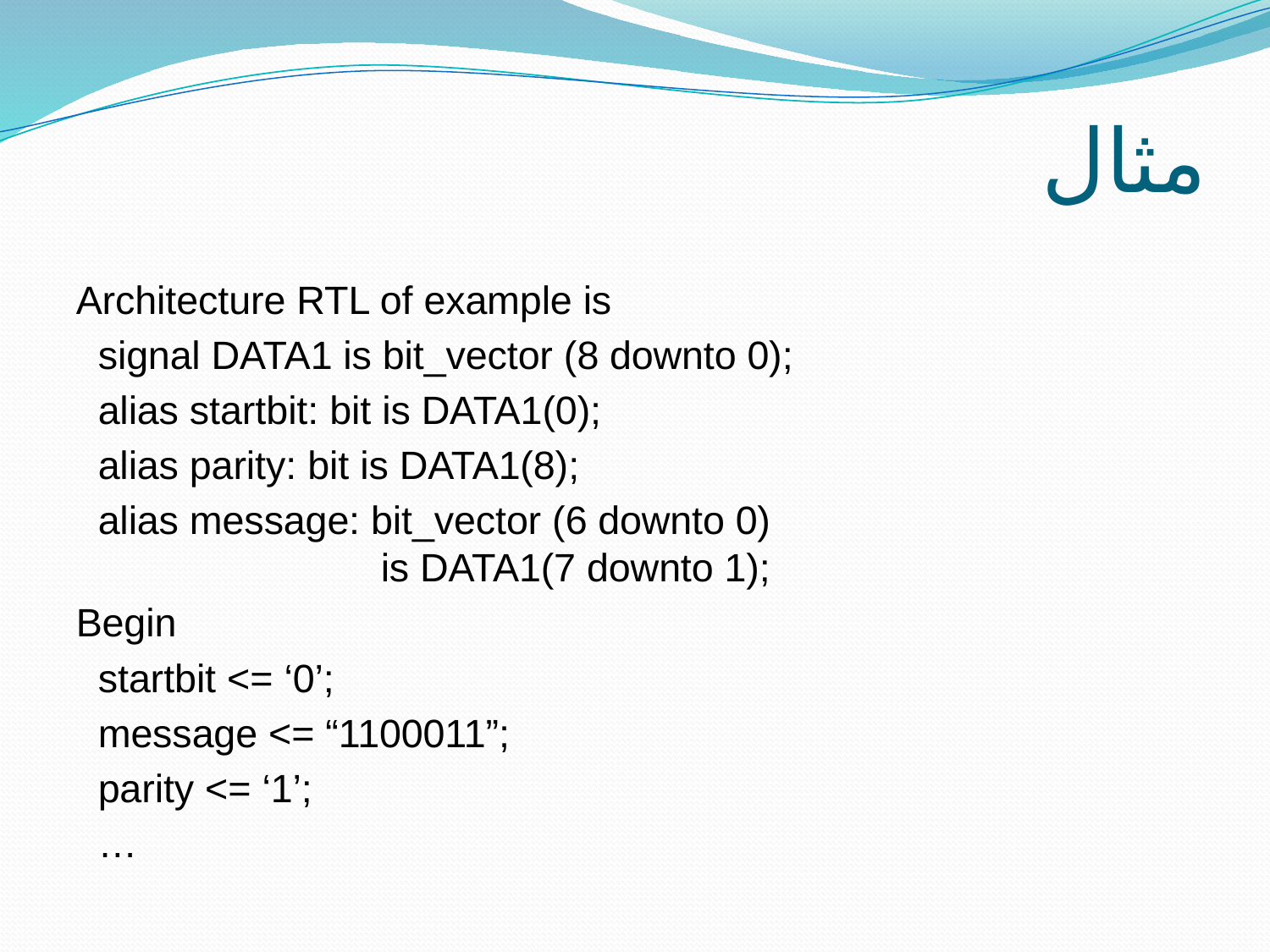

# مثال
Architecture RTL of example is
  signal DATA1 is bit_vector (8 downto 0);
  alias startbit: bit is DATA1(0);
  alias parity: bit is DATA1(8);
  alias message: bit_vector (6 downto 0)
			is DATA1(7 downto 1);
Begin
  startbit <= ‘0’;
  message <= “1100011”;
  parity <= ‘1’;
  …